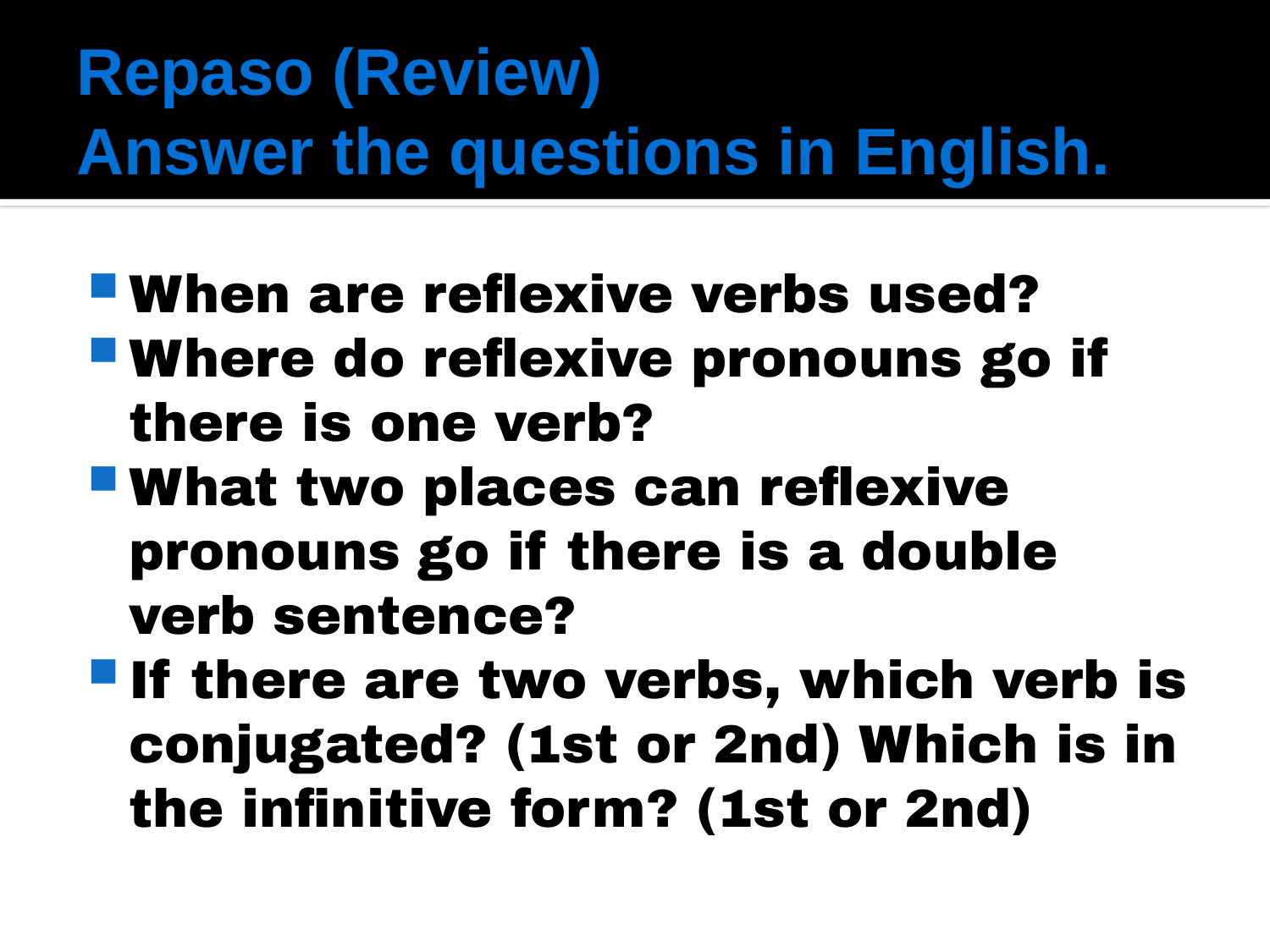

# Repaso (Review) Answer the questions in English.
When are reflexive verbs used?
Where do reflexive pronouns go if there is one verb?
What two places can reflexive pronouns go if there is a double verb sentence?
If there are two verbs, which verb is conjugated? (1st or 2nd) Which is in the infinitive form? (1st or 2nd)